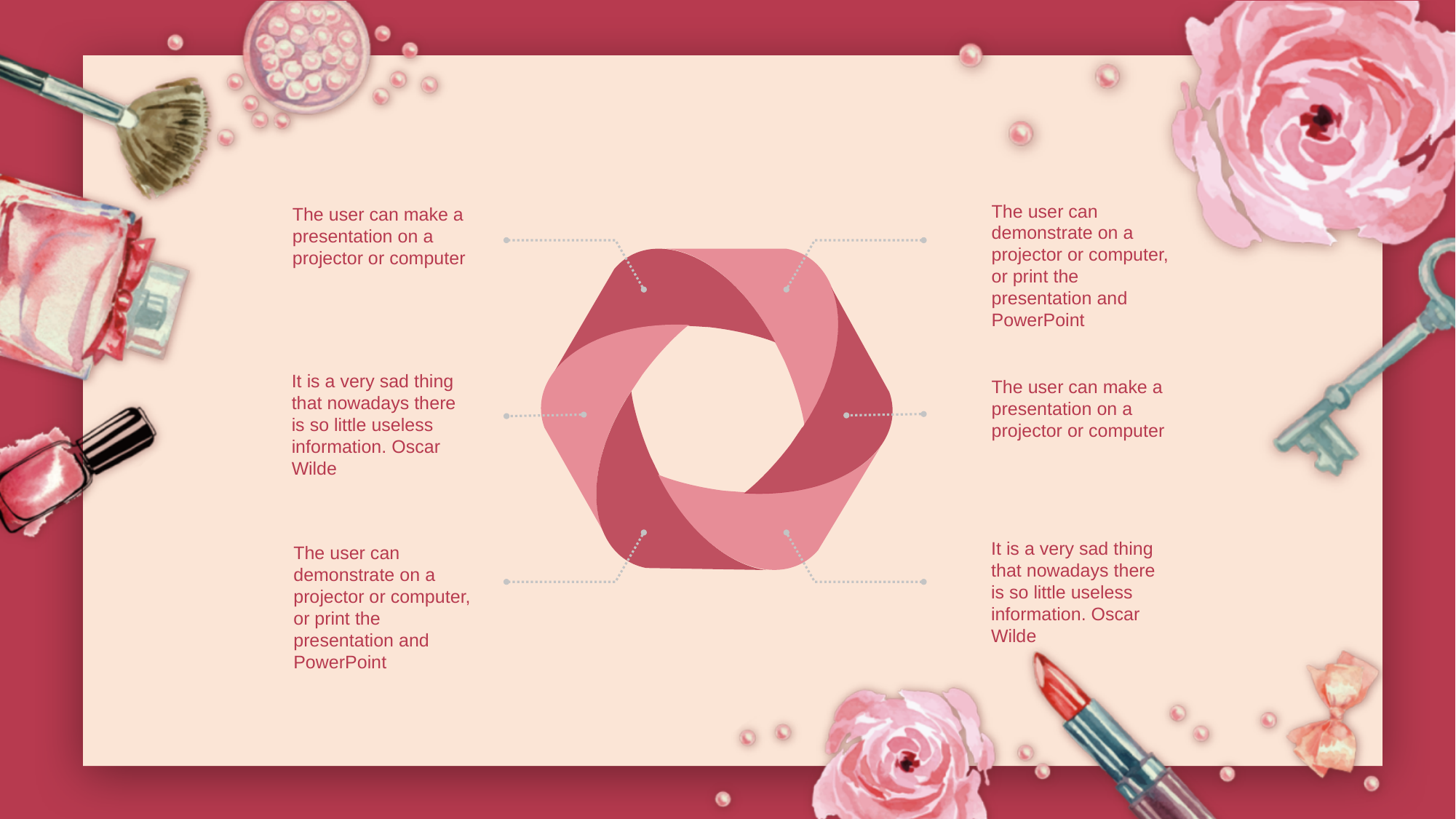

#
The user can demonstrate on a projector or computer, or print the presentation and PowerPoint
The user can make a presentation on a projector or computer

It is a very sad thing that nowadays there is so little useless information. Oscar Wilde
The user can make a presentation on a projector or computer
It is a very sad thing that nowadays there is so little useless information. Oscar Wilde

The user can demonstrate on a projector or computer, or print the presentation and PowerPoint